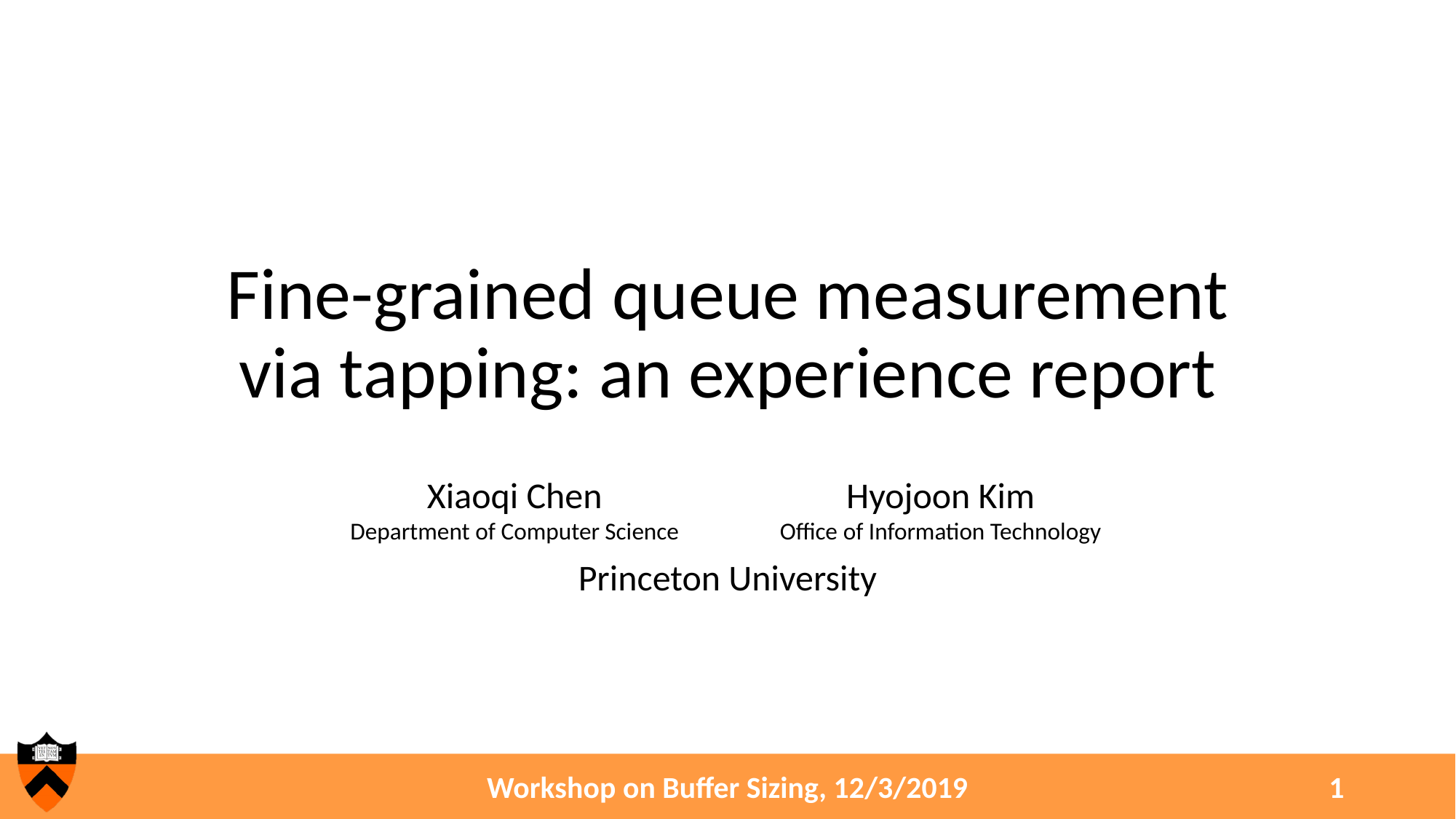

# Fine-grained queue measurement via tapping: an experience report
Hyojoon Kim
Office of Information Technology
Xiaoqi Chen
Department of Computer Science
Princeton University
Workshop on Buffer Sizing, 12/3/2019
1